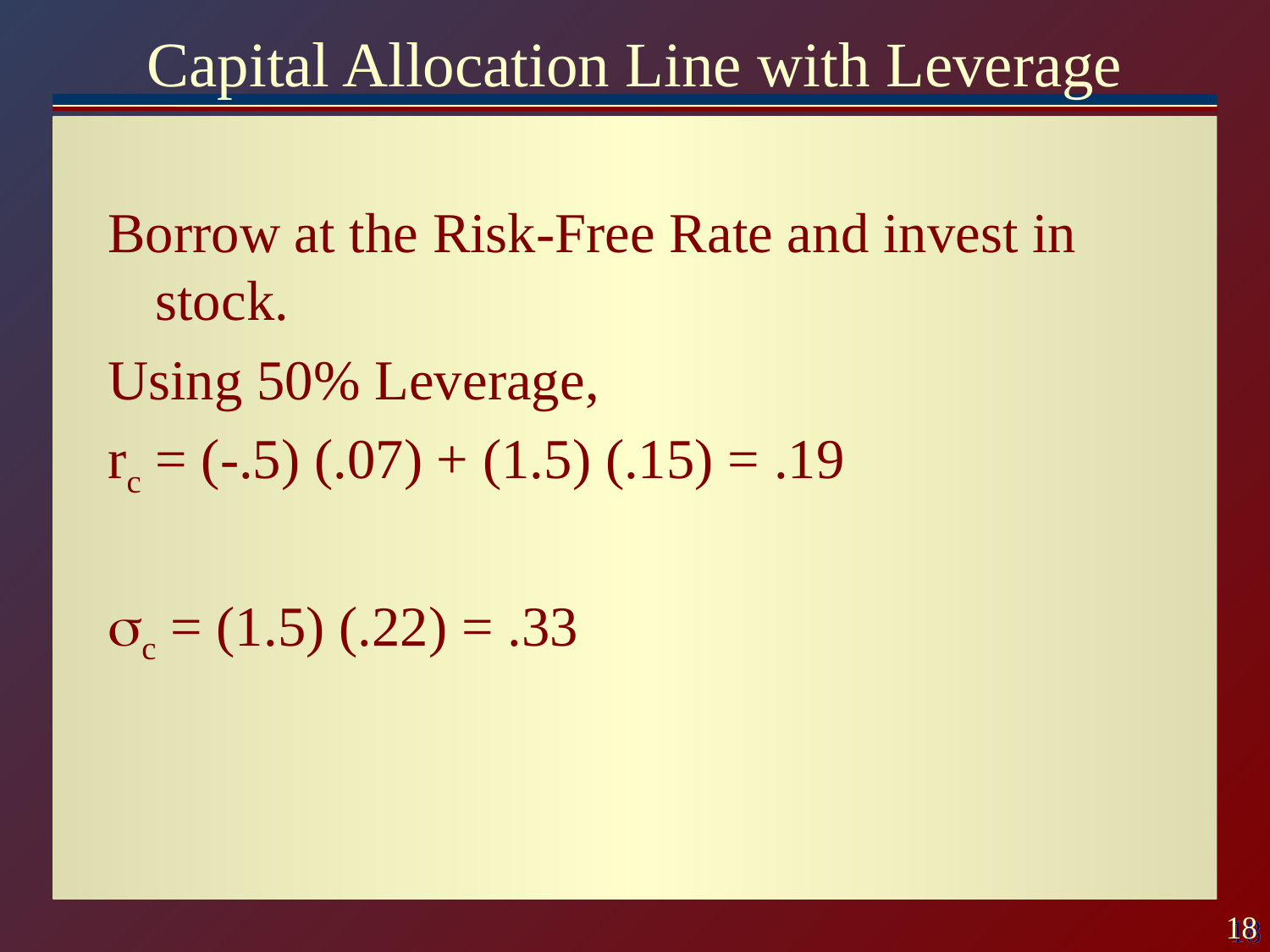

# Capital Allocation Line with Leverage
Borrow at the Risk-Free Rate and invest in stock.
Using 50% Leverage,
rc = (-.5) (.07) + (1.5) (.15) = .19

σc = (1.5) (.22) = .33